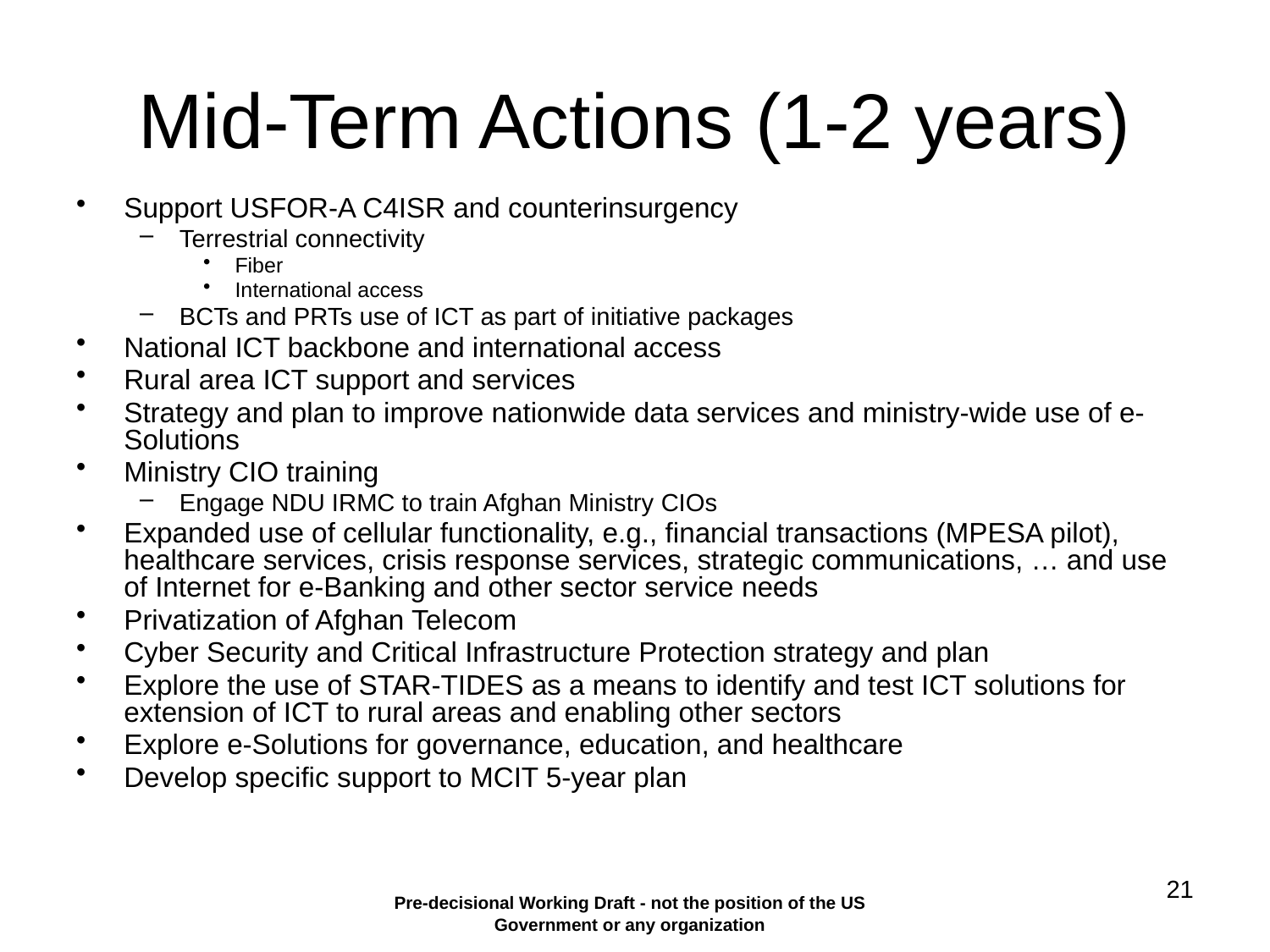

# Mid-Term Actions (1-2 years)
Support USFOR-A C4ISR and counterinsurgency
Terrestrial connectivity
Fiber
International access
BCTs and PRTs use of ICT as part of initiative packages
National ICT backbone and international access
Rural area ICT support and services
Strategy and plan to improve nationwide data services and ministry-wide use of e-Solutions
Ministry CIO training
Engage NDU IRMC to train Afghan Ministry CIOs
Expanded use of cellular functionality, e.g., financial transactions (MPESA pilot), healthcare services, crisis response services, strategic communications, … and use of Internet for e-Banking and other sector service needs
Privatization of Afghan Telecom
Cyber Security and Critical Infrastructure Protection strategy and plan
Explore the use of STAR-TIDES as a means to identify and test ICT solutions for extension of ICT to rural areas and enabling other sectors
Explore e-Solutions for governance, education, and healthcare
Develop specific support to MCIT 5-year plan
21